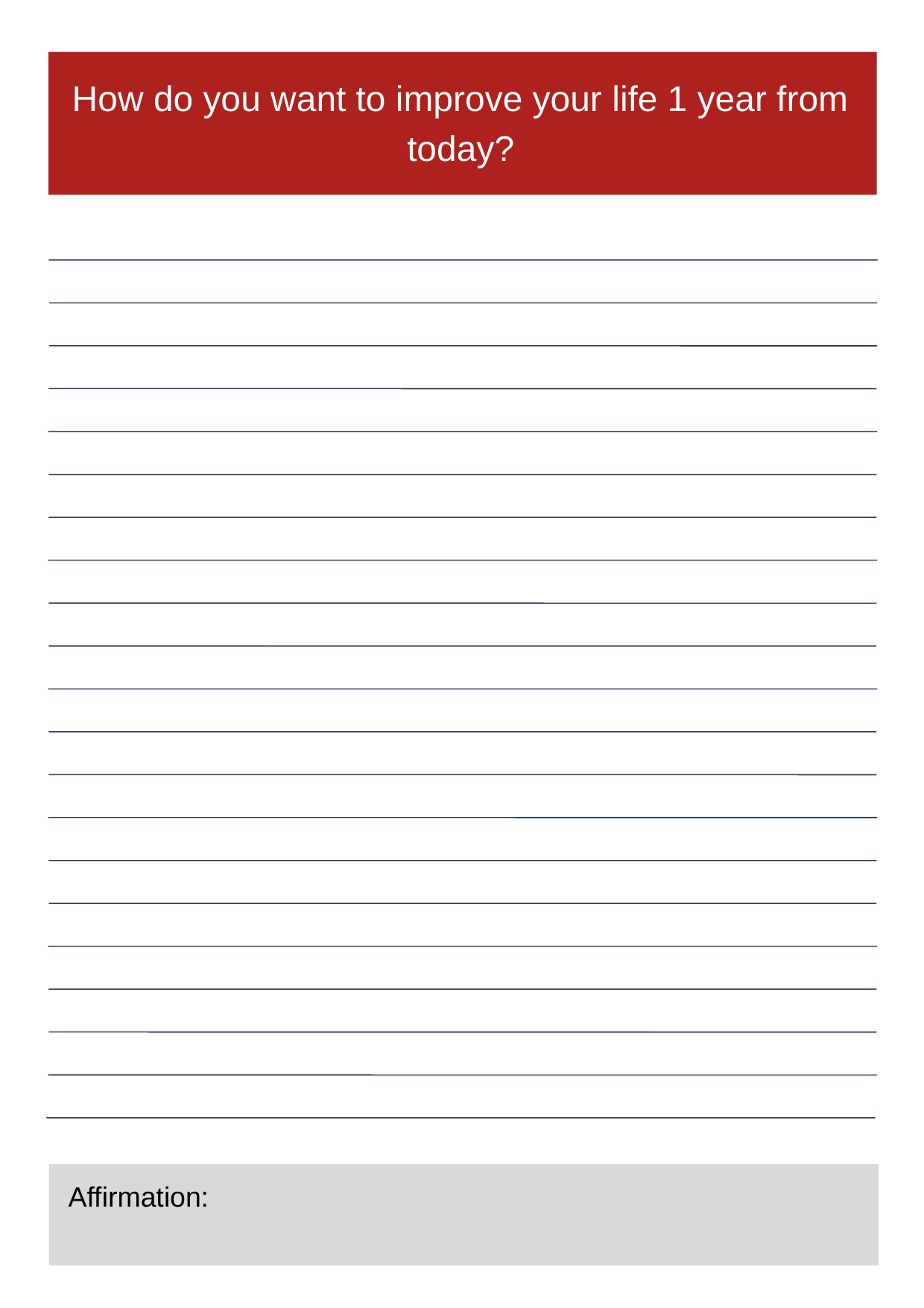

How do you want to improve your life 1 year from today?

Affirmation: